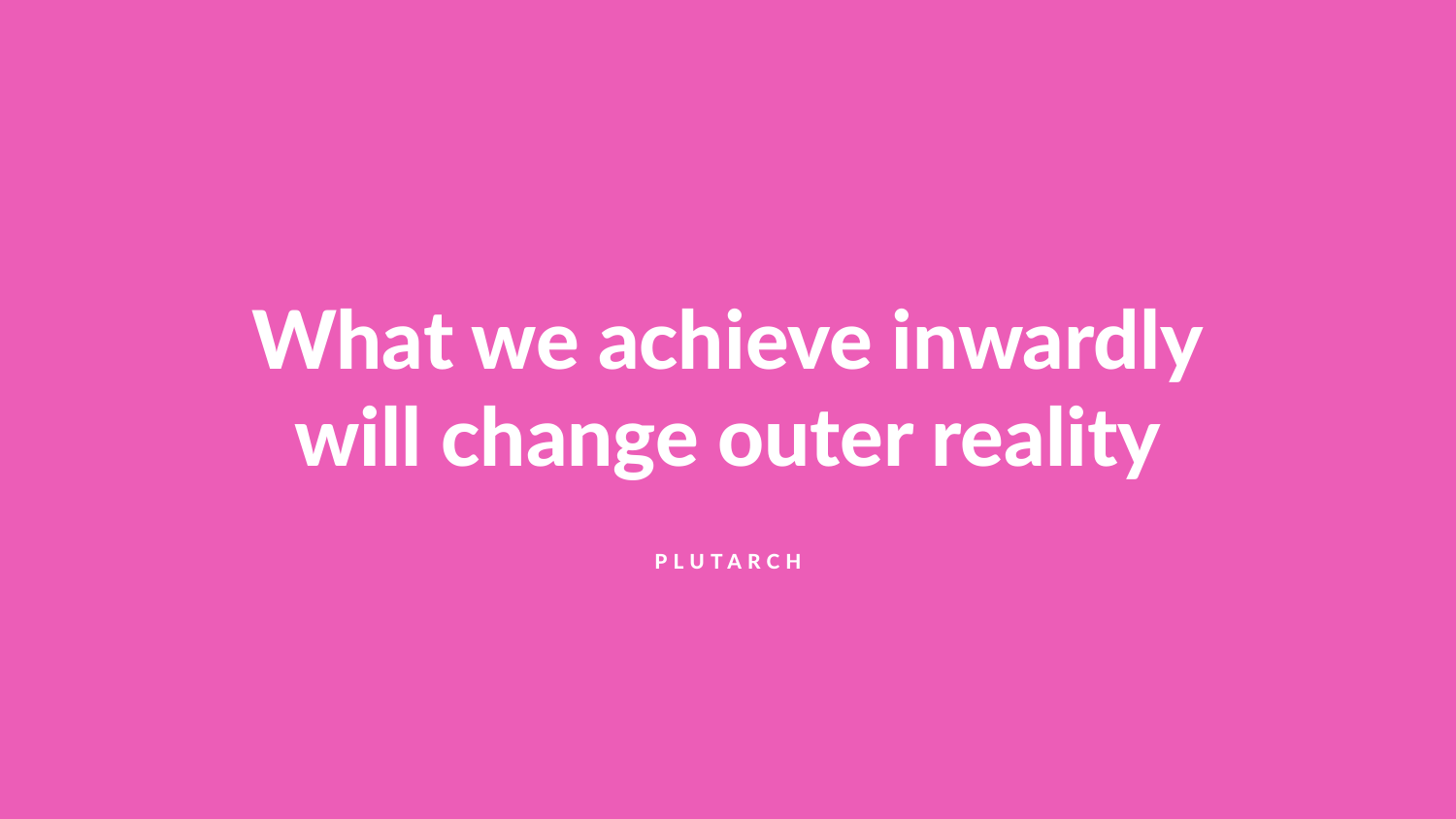

What we achieve inwardly
will change outer reality
PLUTARCH